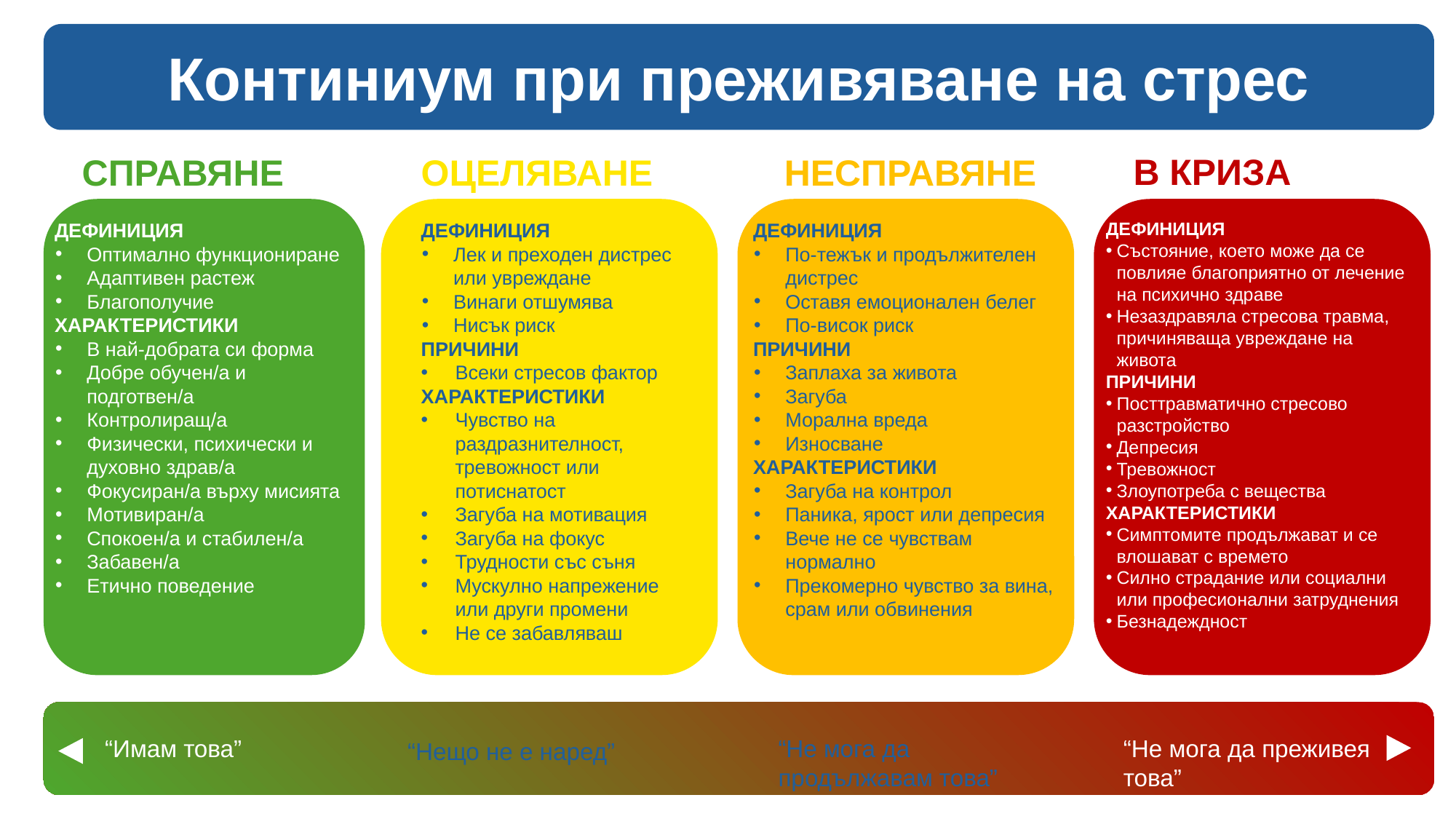

Континиум при преживяване на стрес
В КРИЗА
СПРАВЯНЕ
ОЦЕЛЯВАНЕ
НЕСПРАВЯНЕ

ДЕФИНИЦИЯ
Състояние, което може да се повлияе благоприятно от лечение на психично здраве
Незаздравяла стресова травма, причиняваща увреждане на живота
ПРИЧИНИ
Посттравматично стресово разстройство
Депресия
Тревожност
Злоупотреба с вещества
ХАРАКТЕРИСТИКИ
Симптомите продължават и се влошават с времето
Силно страдание или социални или професионални затруднения
Безнадеждност
ДЕФИНИЦИЯ
Лек и преходен дистрес или увреждане
Винаги отшумява
Нисък риск
ПРИЧИНИ
Всеки стресов фактор
ХАРАКТЕРИСТИКИ
Чувство на раздразнителност, тревожност или потиснатост
Загуба на мотивация
Загуба на фокус
Трудности със съня
Мускулно напрежение или други промени
Не се забавляваш
ДЕФИНИЦИЯ
Оптимално функциониране
Адаптивен растеж
Благополучие
ХАРАКТЕРИСТИКИ
В най-добрата си форма
Добре обучен/а и подготвен/а
Контролиращ/а
Физически, психически и духовно здрав/а
Фокусиран/а върху мисията
Мотивиран/а
Спокоен/а и стабилен/а
Забавен/а
Етично поведение

ДЕФИНИЦИЯ
По-тежък и продължителен дистрес
Оставя емоционален белег
По-висок риск
ПРИЧИНИ
Заплаха за живота
Загуба
Морална вреда
Износване
ХАРАКТЕРИСТИКИ
Загуба на контрол
Паника, ярост или депресия
Вече не се чувствам нормално
Прекомерно чувство за вина, срам или обвинения

“Не мога да преживея това”
“Имам това”
“Не мога да продължавам това”
“Нещо не е наред”